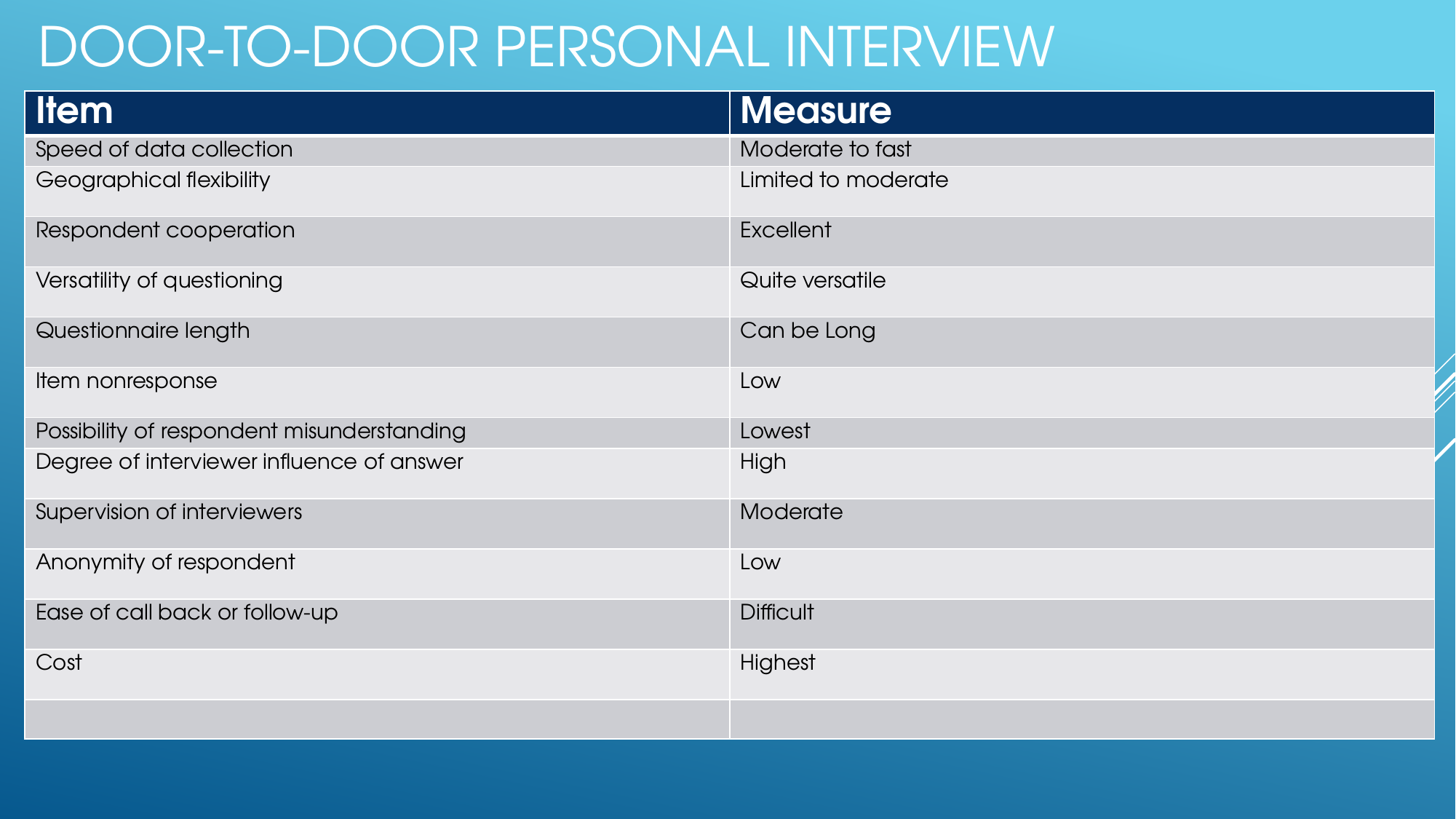

# Door-to-Door Personal Interview
| Item | Measure |
| --- | --- |
| Speed of data collection | Moderate to fast |
| Geographical flexibility | Limited to moderate |
| Respondent cooperation | Excellent |
| Versatility of questioning | Quite versatile |
| Questionnaire length | Can be Long |
| Item nonresponse | Low |
| Possibility of respondent misunderstanding | Lowest |
| Degree of interviewer influence of answer | High |
| Supervision of interviewers | Moderate |
| Anonymity of respondent | Low |
| Ease of call back or follow-up | Difficult |
| Cost | Highest |
|  |  |
	-
		-  	-  		-  		- 			-
- 	-–- -